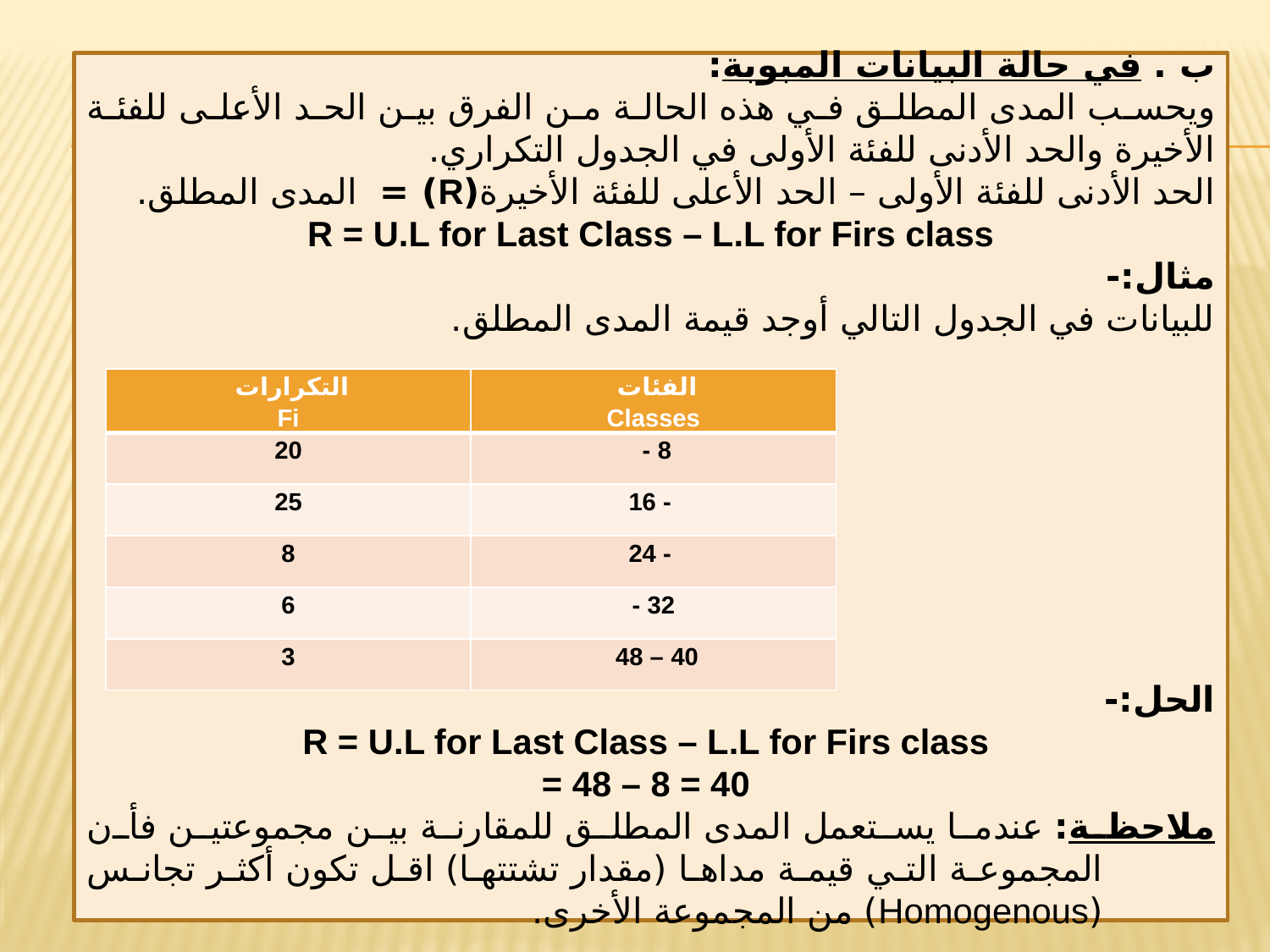

ب . في حالة البيانات المبوبة:
	ويحسب المدى المطلق في هذه الحالة من الفرق بين الحد الأعلى للفئة الأخيرة والحد الأدنى للفئة الأولى في الجدول التكراري.
الحد الأدنى للفئة الأولى – الحد الأعلى للفئة الأخيرة(R) =  المدى المطلق.
R = U.L for Last Class – L.L for Firs class
مثال:-
للبيانات في الجدول التالي أوجد قيمة المدى المطلق.

الحل:-
R = U.L for Last Class – L.L for Firs class
= 48 – 8 = 40
ملاحظة: عندما يستعمل المدى المطلق للمقارنة بين مجموعتين فأن المجموعة التي قيمة مداها (مقدار تشتتها) اقل تكون أكثر تجانس (Homogenous) من المجموعة الأخرى.
| التكرارات Fi | الفئات Classes |
| --- | --- |
| 20 | 8 - |
| 25 | 16 - |
| 8 | 24 - |
| 6 | 32 - |
| 3 | 40 – 48 |